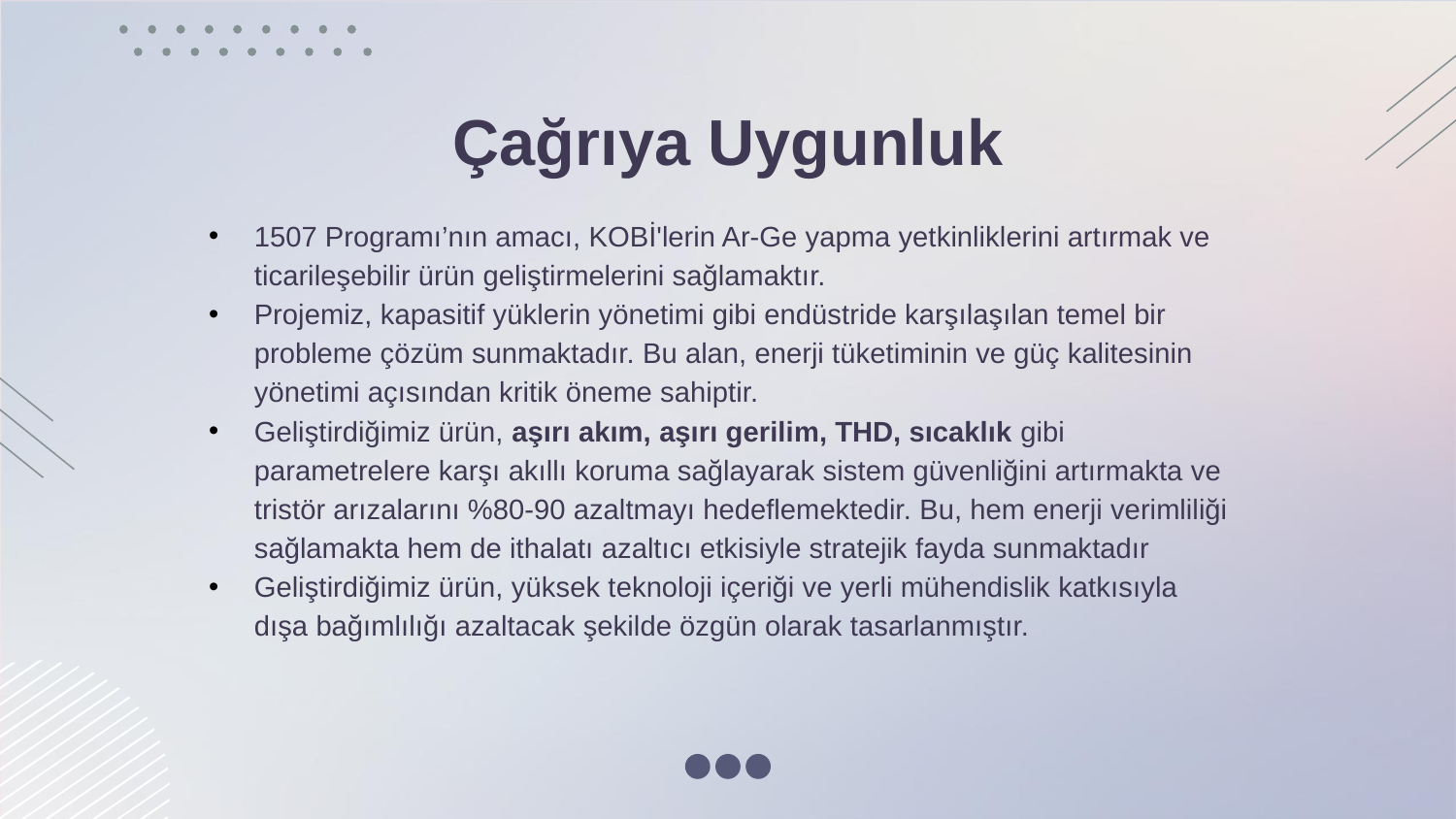

# Çağrıya Uygunluk
1507 Programı’nın amacı, KOBİ'lerin Ar-Ge yapma yetkinliklerini artırmak ve ticarileşebilir ürün geliştirmelerini sağlamaktır.
Projemiz, kapasitif yüklerin yönetimi gibi endüstride karşılaşılan temel bir probleme çözüm sunmaktadır. Bu alan, enerji tüketiminin ve güç kalitesinin yönetimi açısından kritik öneme sahiptir.
Geliştirdiğimiz ürün, aşırı akım, aşırı gerilim, THD, sıcaklık gibi parametrelere karşı akıllı koruma sağlayarak sistem güvenliğini artırmakta ve tristör arızalarını %80-90 azaltmayı hedeflemektedir. Bu, hem enerji verimliliği sağlamakta hem de ithalatı azaltıcı etkisiyle stratejik fayda sunmaktadır
Geliştirdiğimiz ürün, yüksek teknoloji içeriği ve yerli mühendislik katkısıyla dışa bağımlılığı azaltacak şekilde özgün olarak tasarlanmıştır.